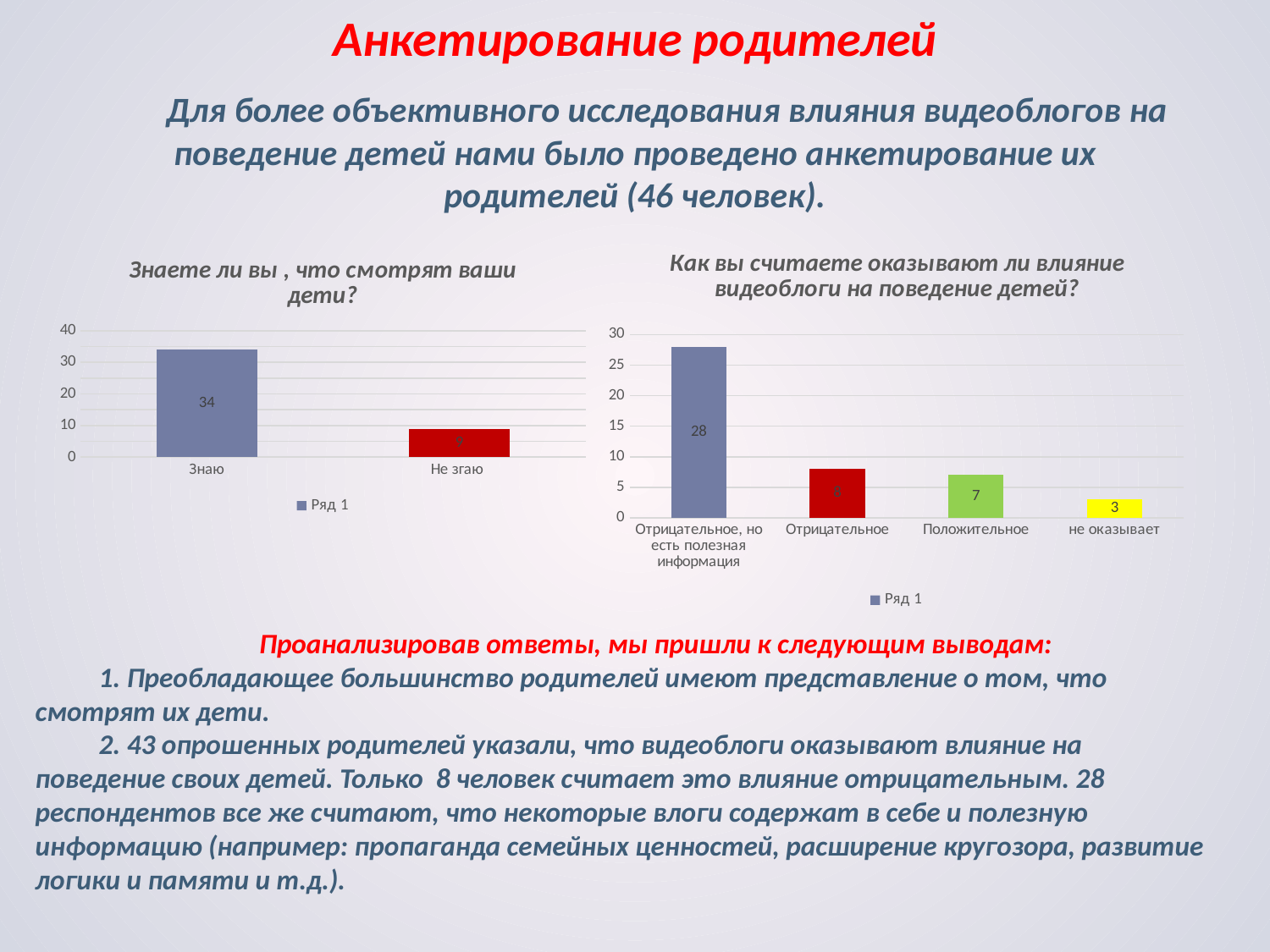

# Анкетирование родителей

Для более объективного исследования влияния видеоблогов на поведение детей нами было проведено анкетирование их родителей (46 человек).

### Chart: Знаете ли вы , что смотрят ваши дети?

| Category | Ряд 1 |
|---|---|
| Знаю | 34.0 |
| Не згаю  | 9.0 |

### Chart: Как вы считаете оказывают ли влияние видеоблоги на поведение детей?

| Category | Ряд 1 |
|---|---|
| Отрицательное, но есть полезная информация | 28.0 |
| Отрицательное | 8.0 |
| Положительное | 7.0 |
| не оказывает | 3.0 |
Проанализировав ответы, мы пришли к следующим выводам:
1. Преобладающее большинство родителей имеют представление о том, что смотрят их дети.
2. 43 опрошенных родителей указали, что видеоблоги оказывают влияние на поведение своих детей. Только  8 человек считает это влияние отрицательным. 28 респондентов все же считают, что некоторые влоги содержат в себе и полезную информацию (например: пропаганда семейных ценностей, расширение кругозора, развитие логики и памяти и т.д.).